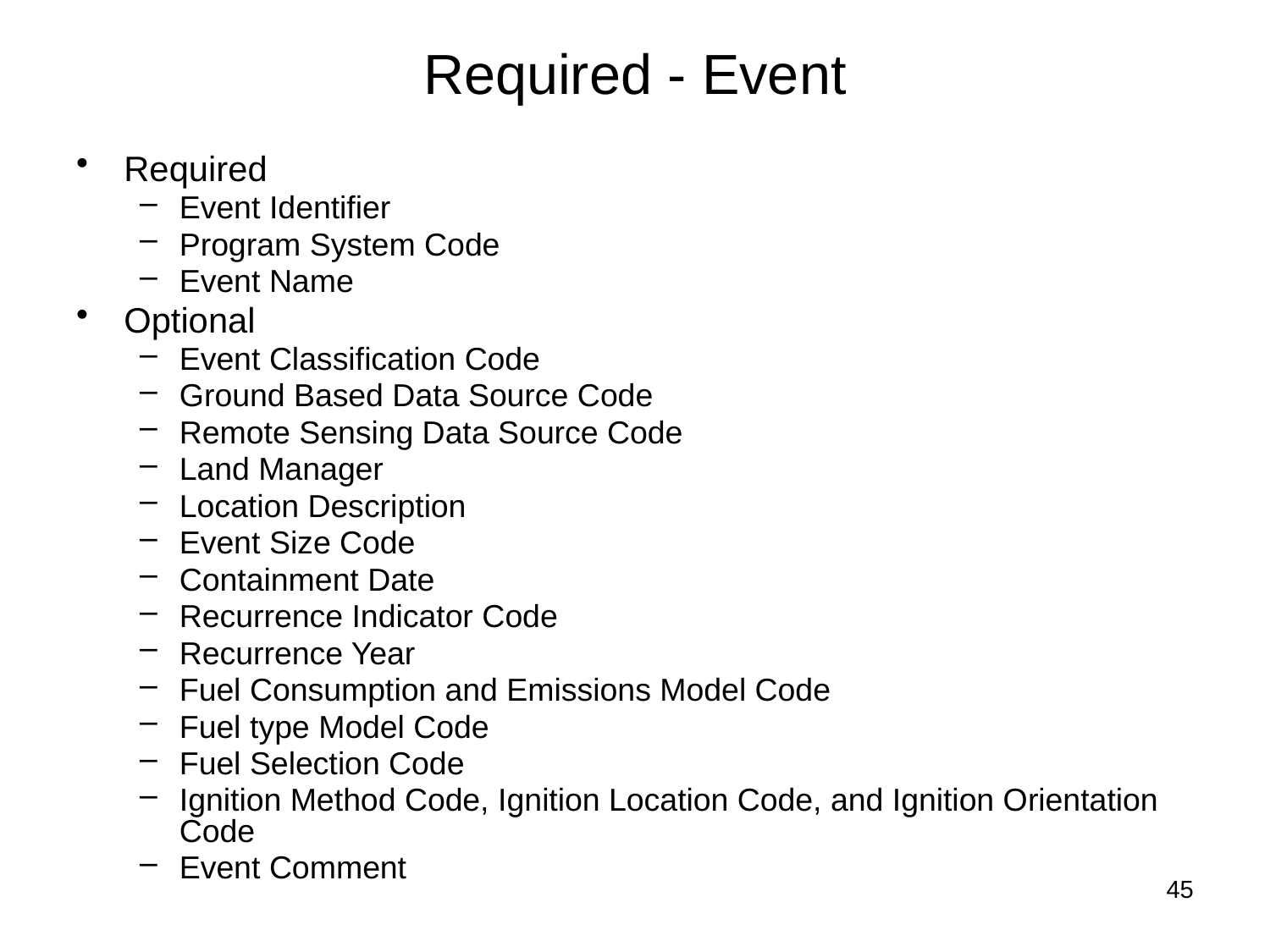

# Required - Event
Required
Event Identifier
Program System Code
Event Name
Optional
Event Classification Code
Ground Based Data Source Code
Remote Sensing Data Source Code
Land Manager
Location Description
Event Size Code
Containment Date
Recurrence Indicator Code
Recurrence Year
Fuel Consumption and Emissions Model Code
Fuel type Model Code
Fuel Selection Code
Ignition Method Code, Ignition Location Code, and Ignition Orientation Code
Event Comment

45